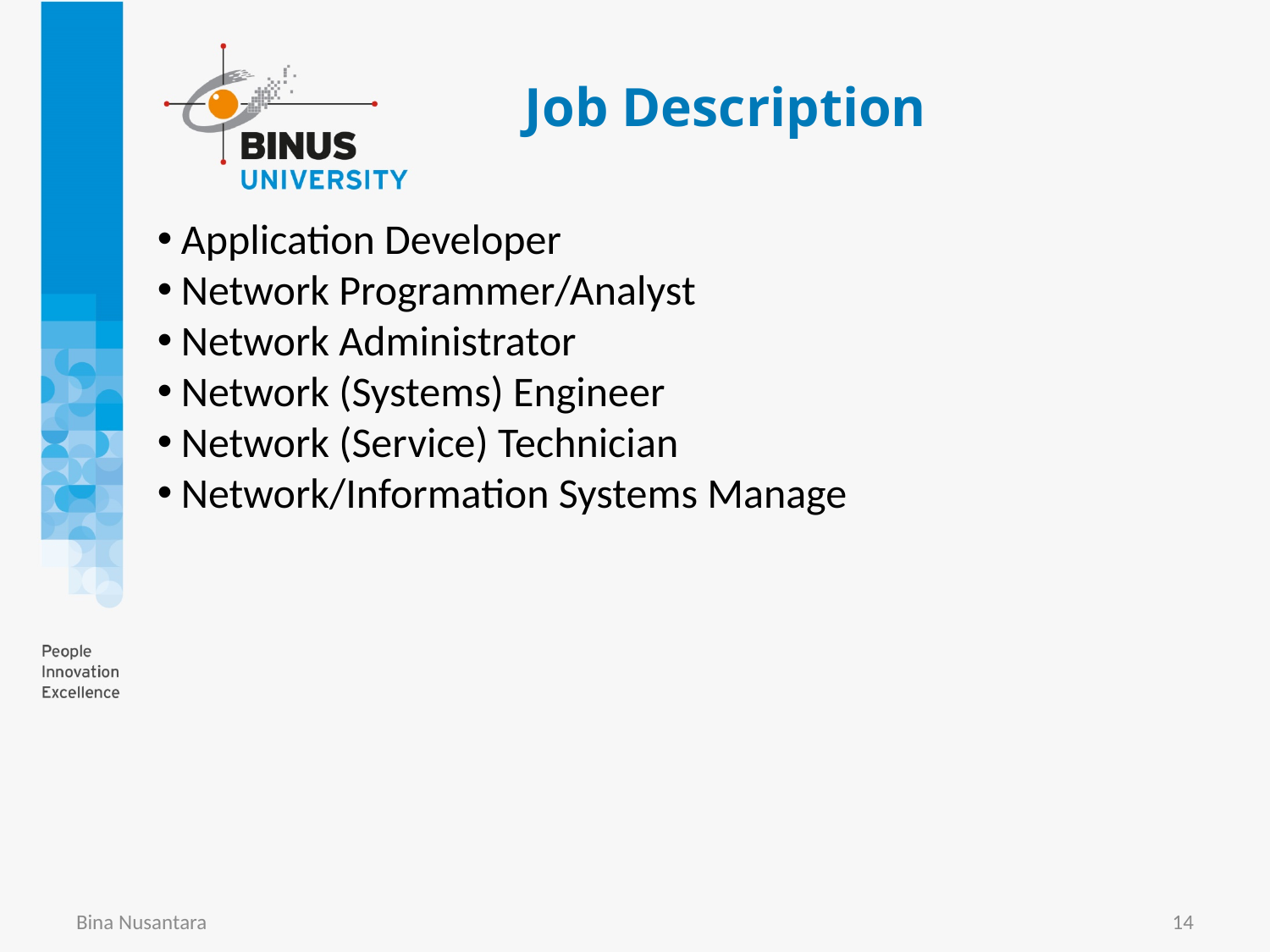

# Job Description
Application Developer
Network Programmer/Analyst
Network Administrator
Network (Systems) Engineer
Network (Service) Technician
Network/Information Systems Manage
Bina Nusantara
14